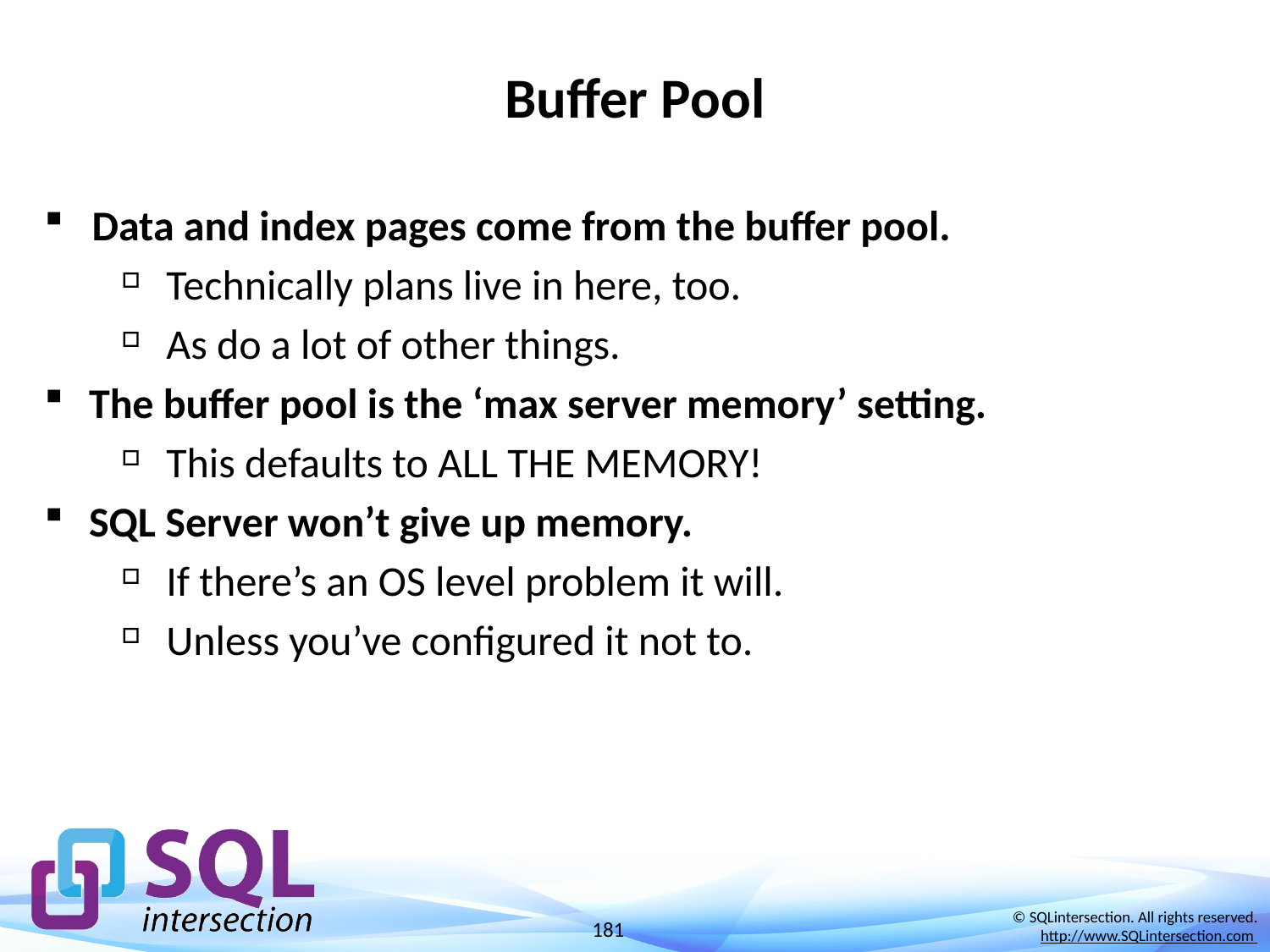

# Buffer Pool
Data and index pages come from the buffer pool.
Technically plans live in here, too.
As do a lot of other things.
The buffer pool is the ‘max server memory’ setting.
This defaults to ALL THE MEMORY!
SQL Server won’t give up memory.
If there’s an OS level problem it will.
Unless you’ve configured it not to.